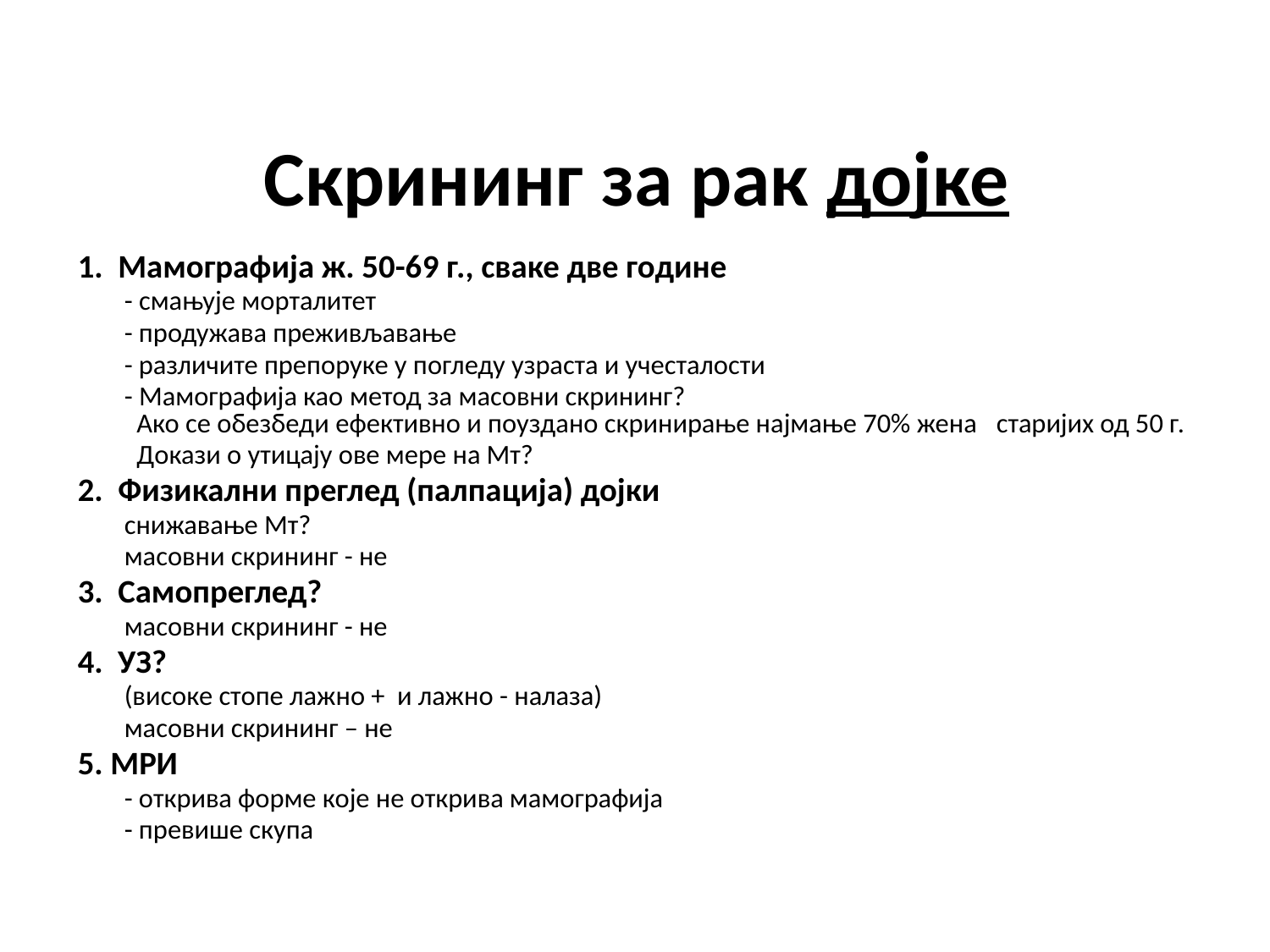

# Скрининг за рак дојке
1.  Мамографија ж. 50-69 г., сваке две године
	- смањује морталитет
	- продужава преживљавање
	- различите препоруке у погледу узраста и учесталости
	- Мамографија као метод за масовни скрининг?
  Ако се обезбеди ефективно и поуздано скринирање најмање 70% жена   старијих од 50 г.
	  Докази о утицају ове мере на Мт?
2.  Физикални преглед (палпација) дојки
	снижавање Мт?
	масовни скрининг - не
3.  Самопреглед?
	масовни скрининг - не
4.  УЗ?
	(високе стопе лажно +  и лажно - налаза)
	масовни скрининг – не
5. МРИ
	- открива форме које не открива мамографија
	- превише скупа